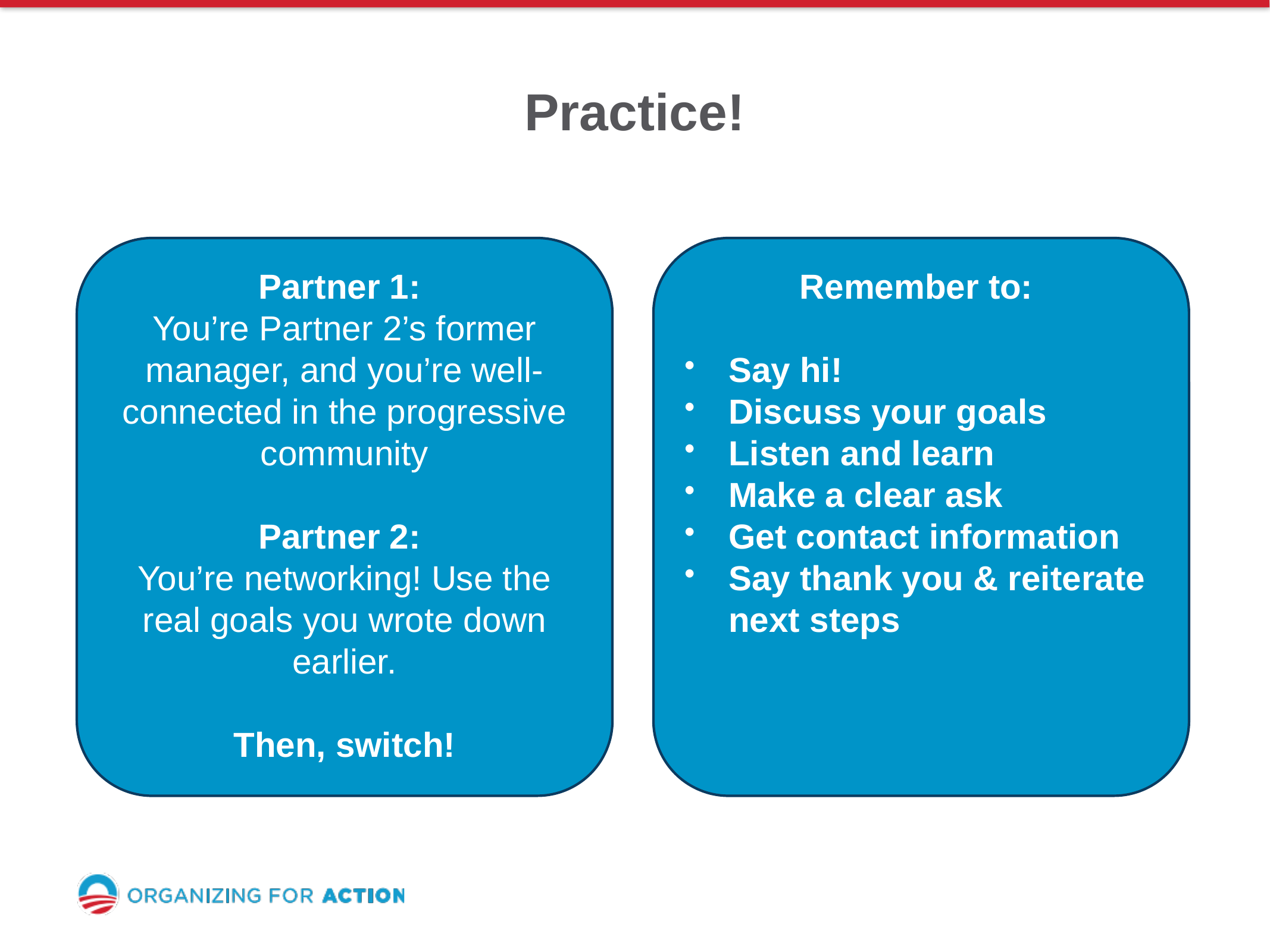

Practice!
Partner 1:
You’re Partner 2’s former manager, and you’re well-connected in the progressive community

Partner 2:
You’re networking! Use the real goals you wrote down earlier.

Then, switch!
Remember to:

Say hi!
Discuss your goals
Listen and learn
Make a clear ask
Get contact information
Say thank you & reiterate next steps